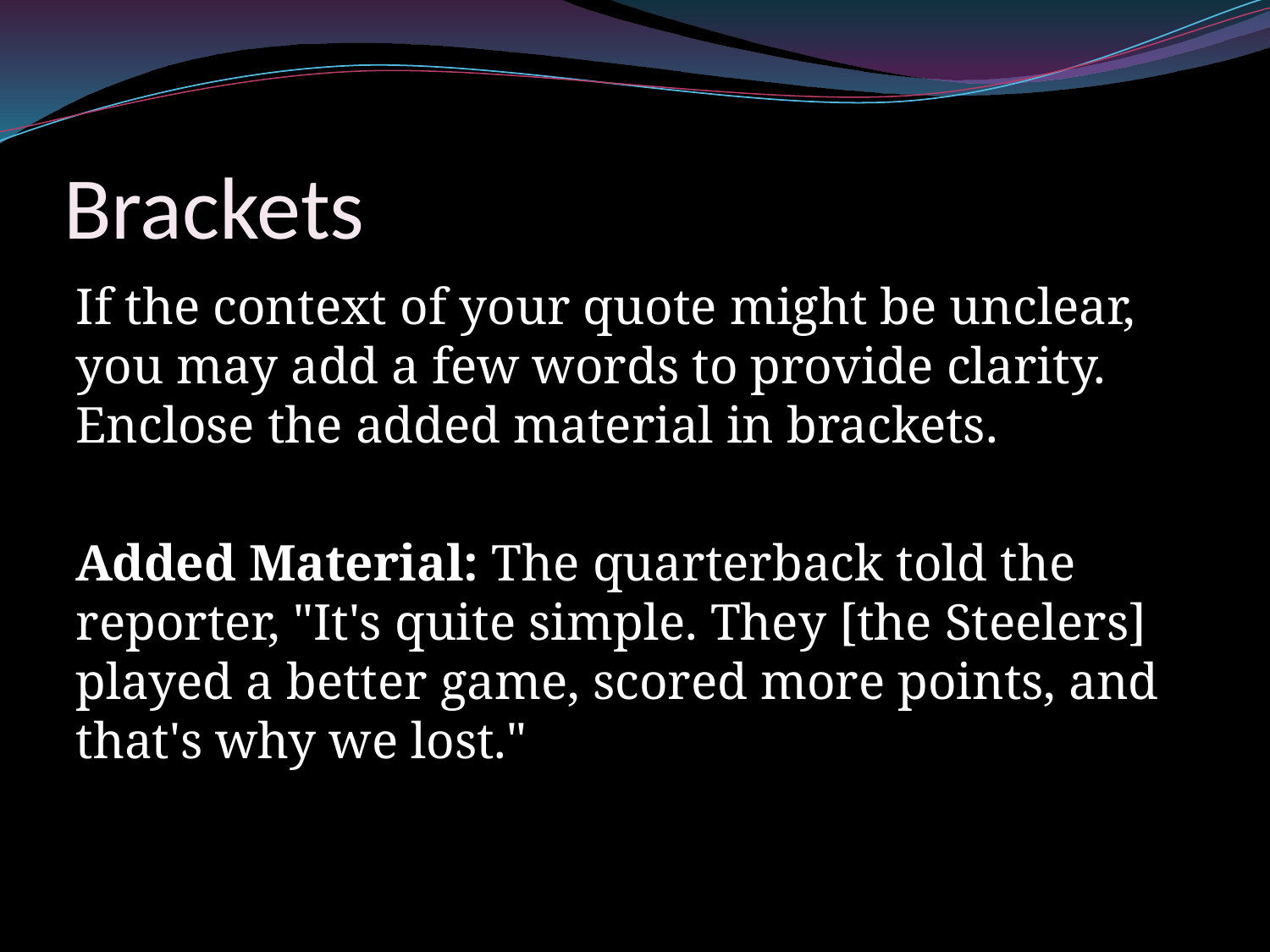

# Brackets
If the context of your quote might be unclear, you may add a few words to provide clarity. Enclose the added material in brackets.

Added Material: The quarterback told the reporter, "It's quite simple. They [the Steelers] played a better game, scored more points, and that's why we lost."